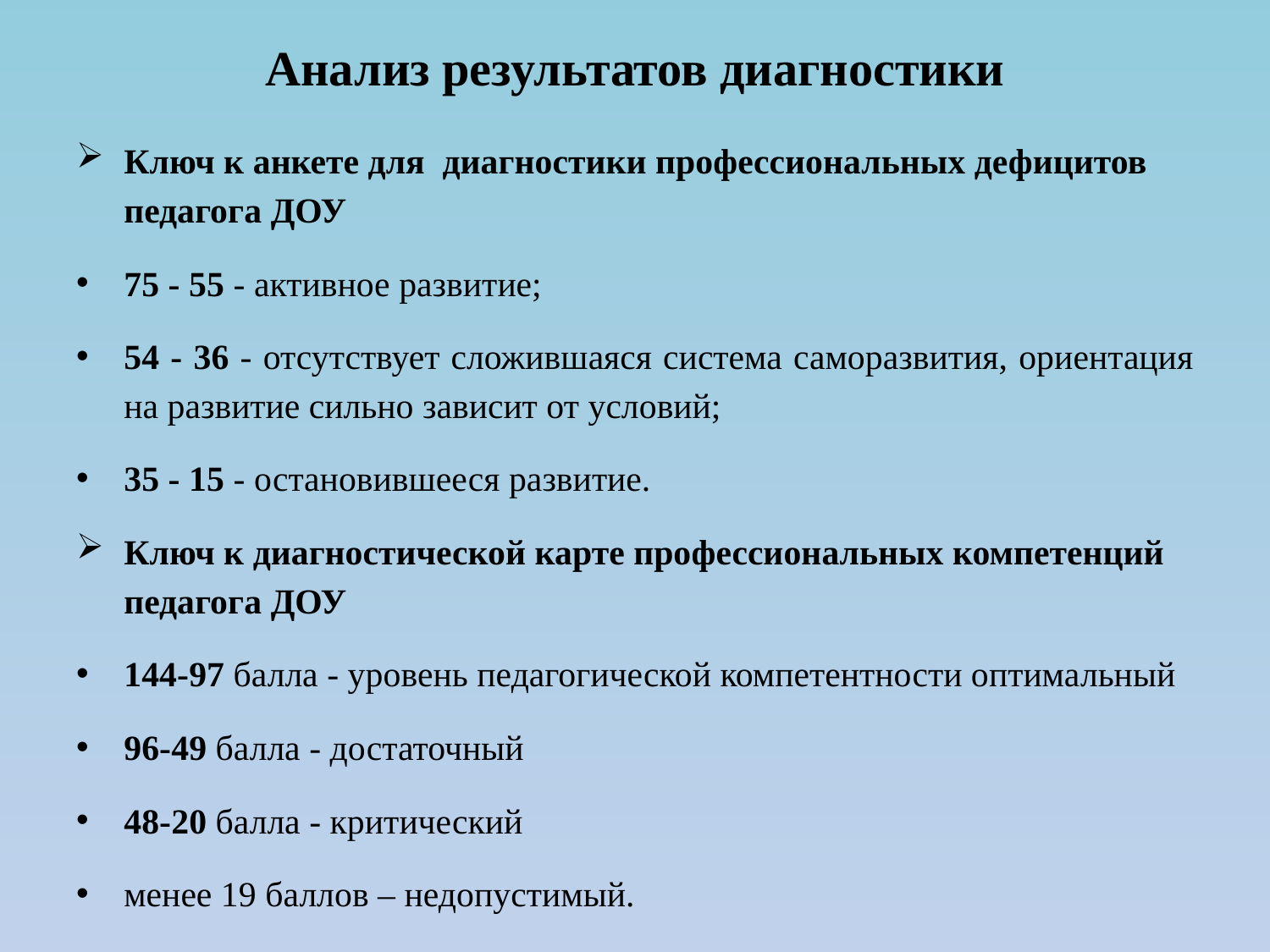

# Анализ результатов диагностики
Ключ к анкете для  диагностики профессиональных дефицитов педагога ДОУ
75 - 55 - активное развитие;
54 - 36 - отсутствует сложившаяся система саморазвития, ориентация на развитие сильно зависит от условий;
35 - 15 - остановившееся развитие.
Ключ к диагностической карте профессиональных компетенций педагога ДОУ
144-97 балла - уровень педагогической компетентности оптимальный
96-49 балла - достаточный
48-20 балла - критический
менее 19 баллов – недопустимый.